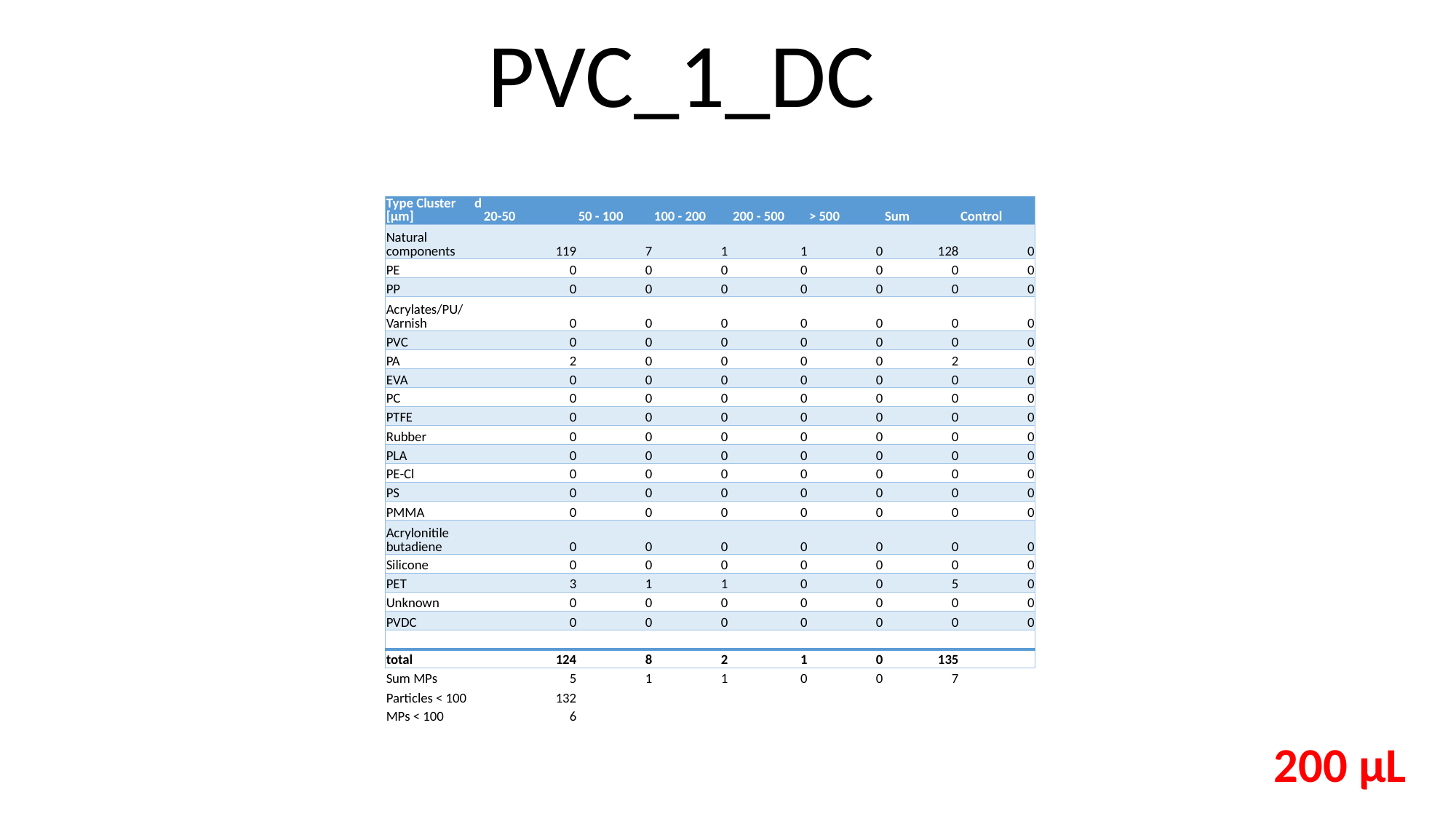

# PVC_1_DC
| Type Cluster d [µm] | 20-50 | 50 - 100 | 100 - 200 | 200 - 500 | > 500 | Sum | Control |
| --- | --- | --- | --- | --- | --- | --- | --- |
| Natural components | 119 | 7 | 1 | 1 | 0 | 128 | 0 |
| PE | 0 | 0 | 0 | 0 | 0 | 0 | 0 |
| PP | 0 | 0 | 0 | 0 | 0 | 0 | 0 |
| Acrylates/PU/Varnish | 0 | 0 | 0 | 0 | 0 | 0 | 0 |
| PVC | 0 | 0 | 0 | 0 | 0 | 0 | 0 |
| PA | 2 | 0 | 0 | 0 | 0 | 2 | 0 |
| EVA | 0 | 0 | 0 | 0 | 0 | 0 | 0 |
| PC | 0 | 0 | 0 | 0 | 0 | 0 | 0 |
| PTFE | 0 | 0 | 0 | 0 | 0 | 0 | 0 |
| Rubber | 0 | 0 | 0 | 0 | 0 | 0 | 0 |
| PLA | 0 | 0 | 0 | 0 | 0 | 0 | 0 |
| PE-Cl | 0 | 0 | 0 | 0 | 0 | 0 | 0 |
| PS | 0 | 0 | 0 | 0 | 0 | 0 | 0 |
| PMMA | 0 | 0 | 0 | 0 | 0 | 0 | 0 |
| Acrylonitile butadiene | 0 | 0 | 0 | 0 | 0 | 0 | 0 |
| Silicone | 0 | 0 | 0 | 0 | 0 | 0 | 0 |
| PET | 3 | 1 | 1 | 0 | 0 | 5 | 0 |
| Unknown | 0 | 0 | 0 | 0 | 0 | 0 | 0 |
| PVDC | 0 | 0 | 0 | 0 | 0 | 0 | 0 |
|  |  |  |  |  |  |  |  |
| total | 124 | 8 | 2 | 1 | 0 | 135 |  |
| Sum MPs | 5 | 1 | 1 | 0 | 0 | 7 |  |
| Particles < 100 | 132 |  |  |  |  |  |  |
| MPs < 100 | 6 |  |  |  |  |  |  |
200 µL